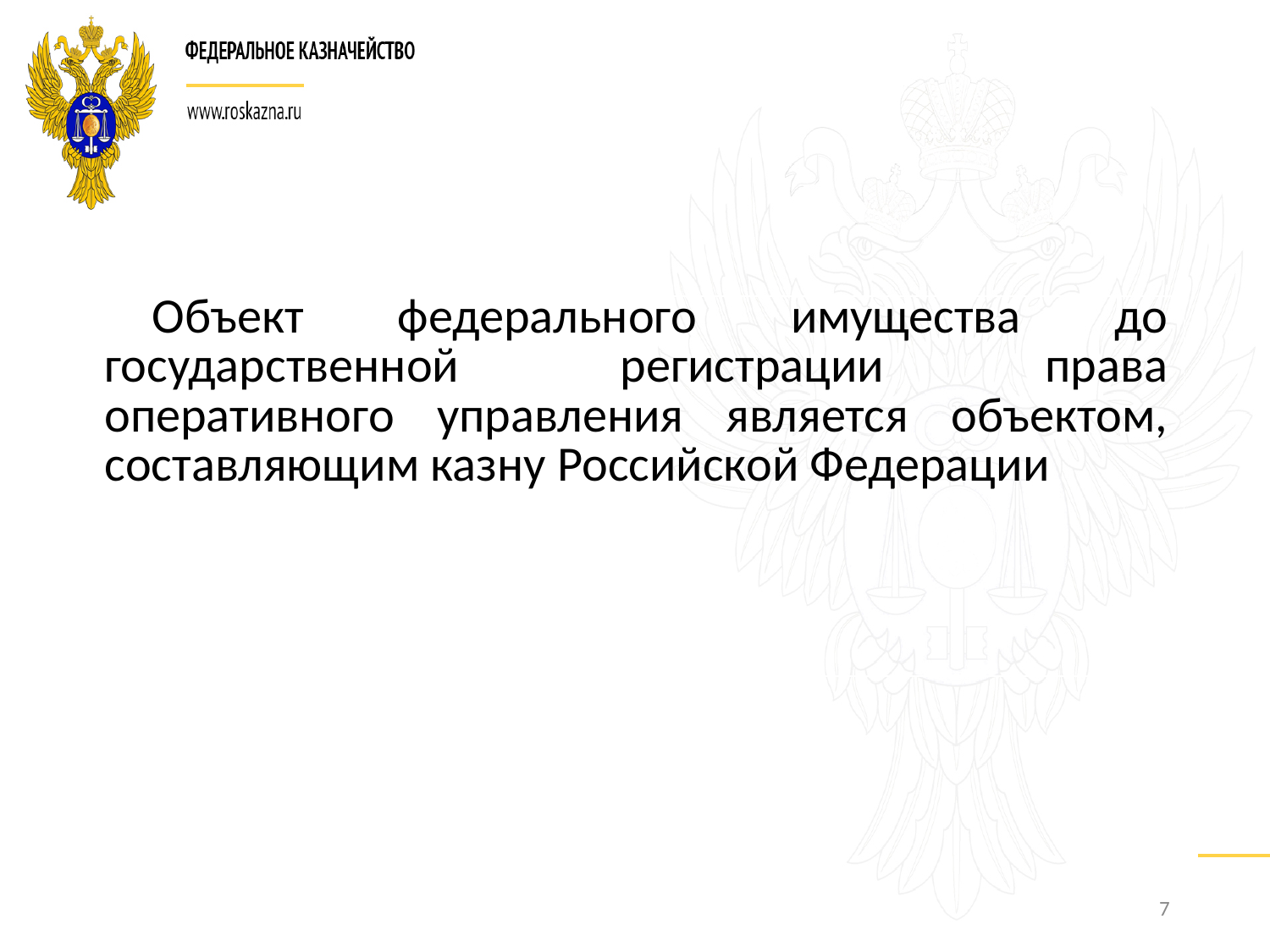

| Объект федерального имущества до государственной регистрации права оперативного управления является объектом, составляющим казну Российской Федерации |
| --- |
7